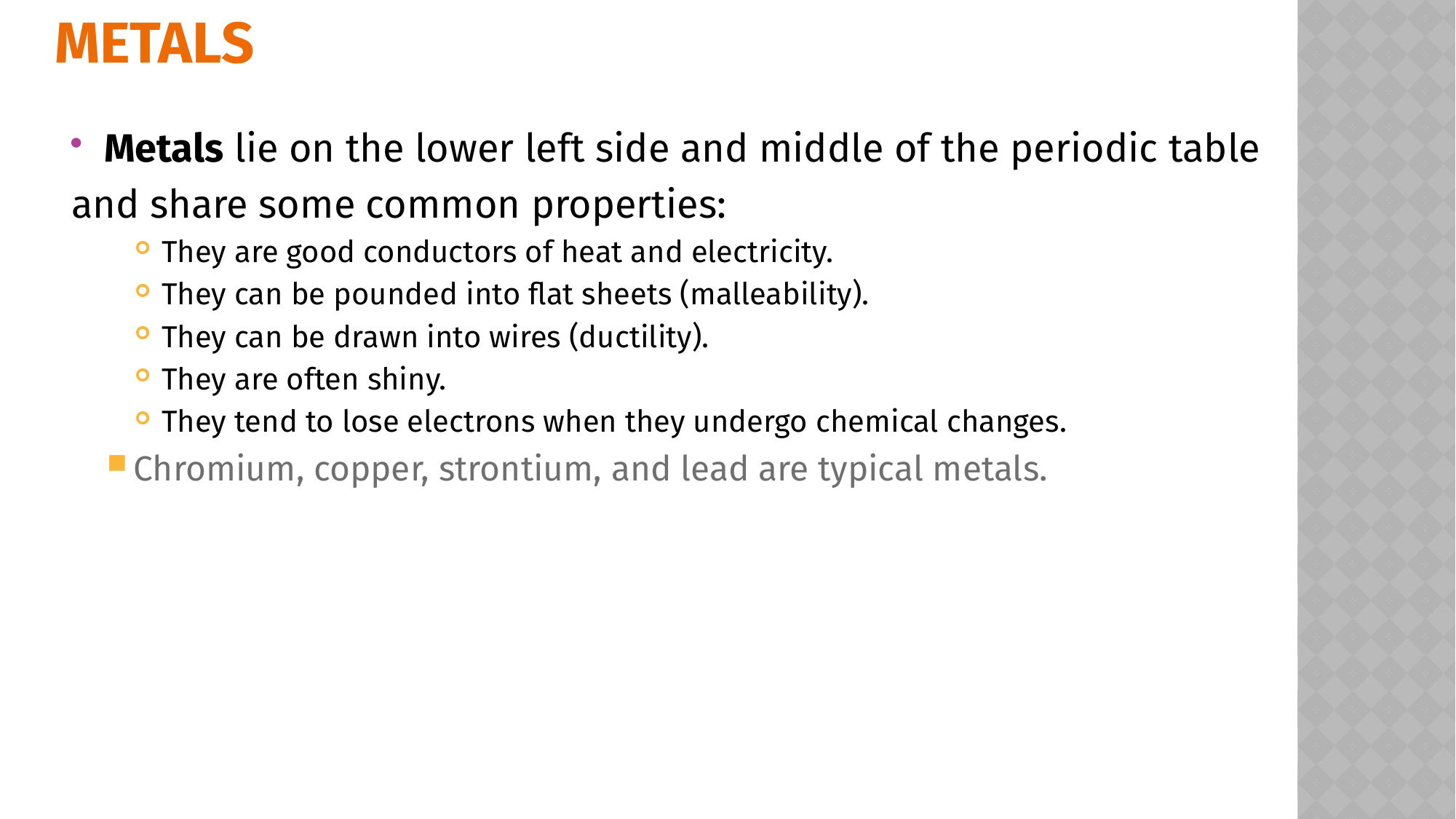

# Metals
Metals lie on the lower left side and middle of the periodic table
and share some common properties:
They are good conductors of heat and electricity.
They can be pounded into flat sheets (malleability).
They can be drawn into wires (ductility).
They are often shiny.
They tend to lose electrons when they undergo chemical changes.
Chromium, copper, strontium, and lead are typical metals.